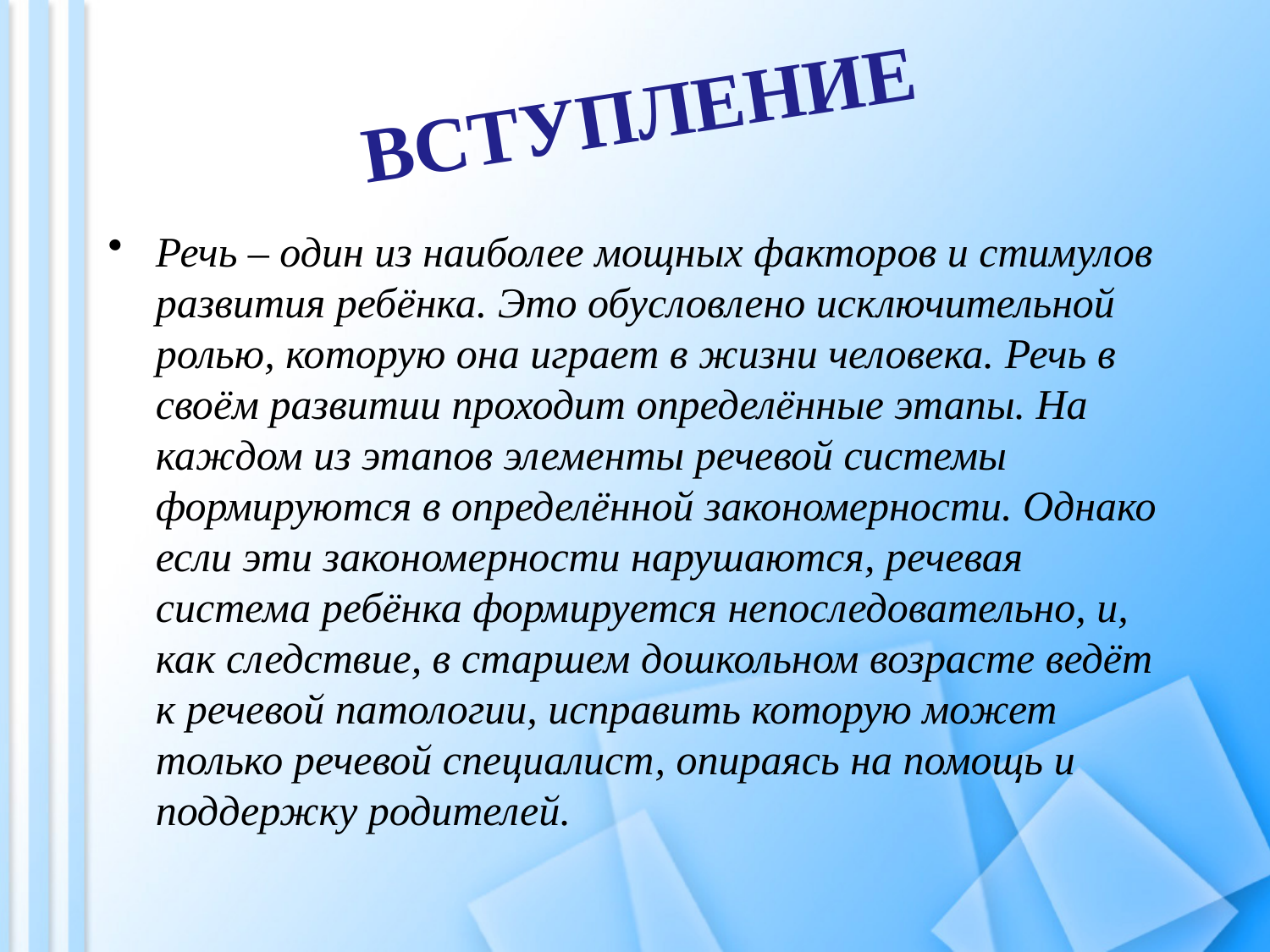

# ВСТУПЛЕНИЕ
Речь – один из наиболее мощных факторов и стимулов развития ребёнка. Это обусловлено исключительной ролью, которую она играет в жизни человека. Речь в своём развитии проходит определённые этапы. На каждом из этапов элементы речевой системы формируются в определённой закономерности. Однако если эти закономерности нарушаются, речевая система ребёнка формируется непоследовательно, и, как следствие, в старшем дошкольном возрасте ведёт к речевой патологии, исправить которую может только речевой специалист, опираясь на помощь и поддержку родителей.